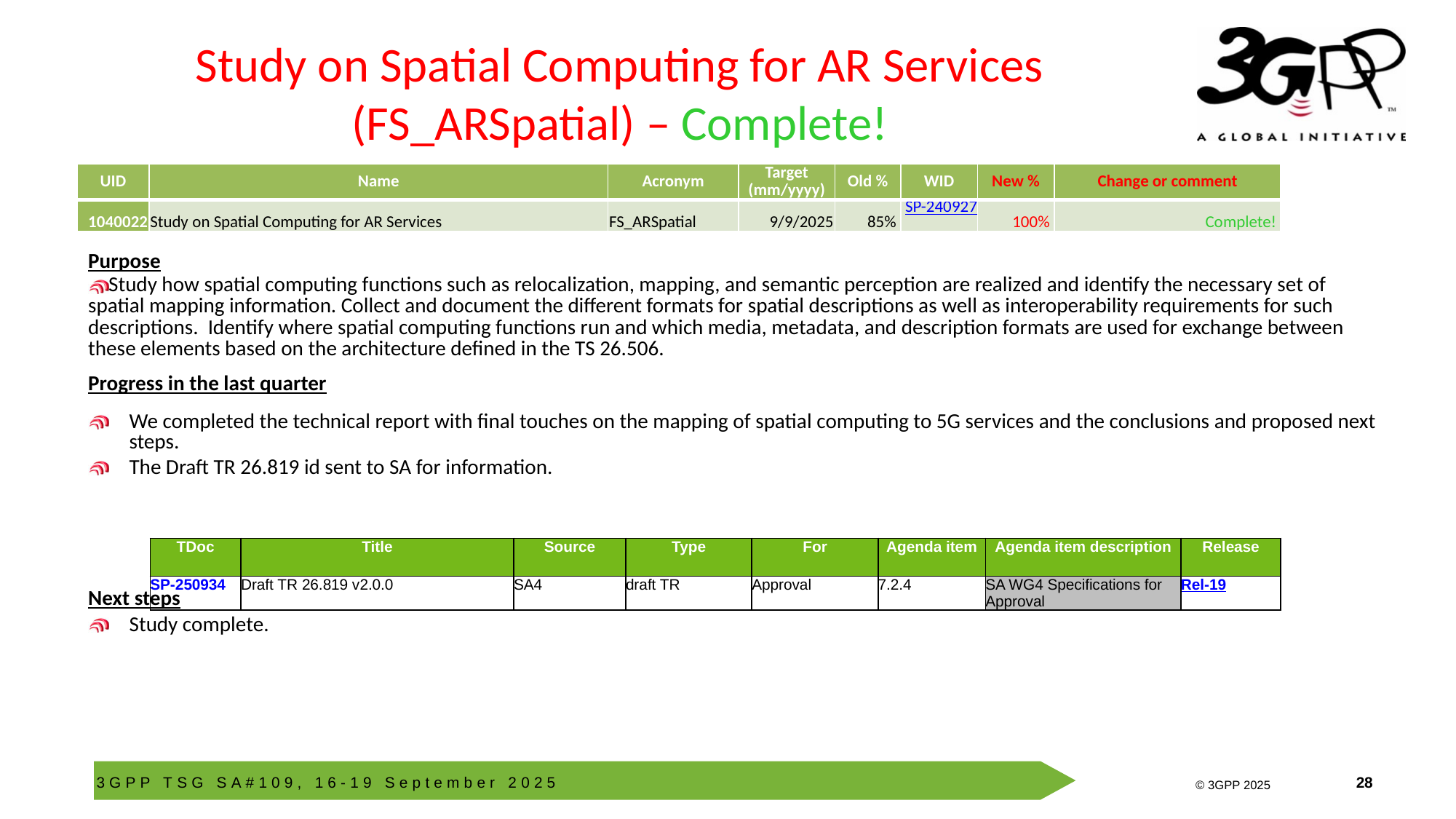

# Study on Spatial Computing for AR Services (FS_ARSpatial) – Complete!
| UID | Name | Acronym | Target (mm/yyyy) | Old % | WID | New % | Change or comment |
| --- | --- | --- | --- | --- | --- | --- | --- |
| 1040022 | Study on Spatial Computing for AR Services | FS\_ARSpatial | 9/9/2025 | 85% | SP-240927 | 100% | Complete! |
Purpose
Study how spatial computing functions such as relocalization, mapping, and semantic perception are realized and identify the necessary set of spatial mapping information. Collect and document the different formats for spatial descriptions as well as interoperability requirements for such descriptions.  Identify where spatial computing functions run and which media, metadata, and description formats are used for exchange between these elements based on the architecture defined in the TS 26.506.
Progress in the last quarter
We completed the technical report with final touches on the mapping of spatial computing to 5G services and the conclusions and proposed next steps.
The Draft TR 26.819 id sent to SA for information.

Next steps
Study complete.
| TDoc | Title | Source | Type | For | Agenda item | Agenda item description | Release |
| --- | --- | --- | --- | --- | --- | --- | --- |
| SP-250934 | Draft TR 26.819 v2.0.0 | SA4 | draft TR | Approval | 7.2.4 | SA WG4 Specifications for Approval | Rel-19 |